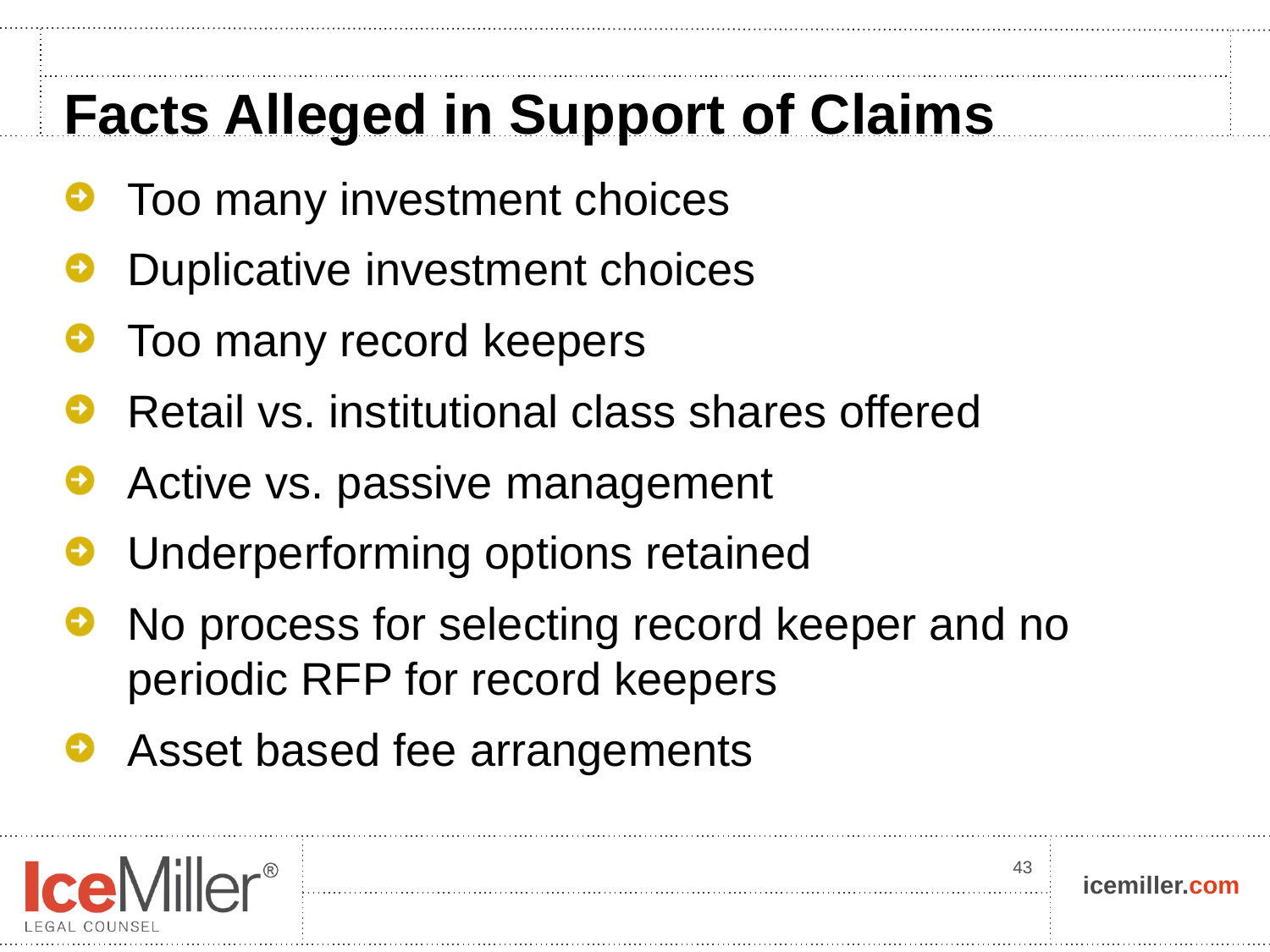

# Facts Alleged in Support of Claims
Too many investment choices
Duplicative investment choices
Too many record keepers
Retail vs. institutional class shares offered
Active vs. passive management
Underperforming options retained
No process for selecting record keeper and no periodic RFP for record keepers
Asset based fee arrangements
43